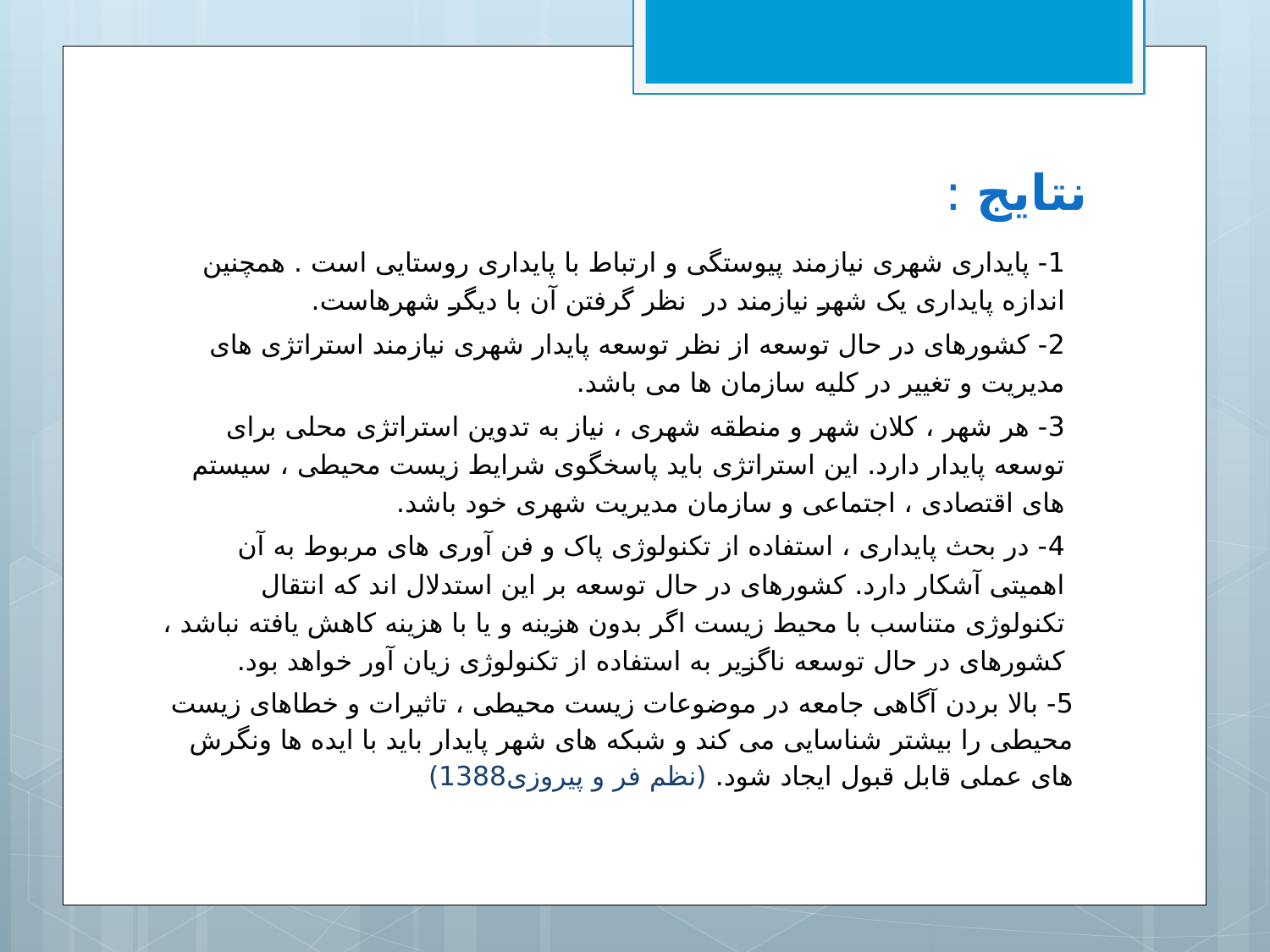

# نتایج :
1- پایداری شهری نیازمند پیوستگی و ارتباط با پایداری روستایی است . همچنین اندازه پایداری یک شهر نیازمند در  نظر گرفتن آن با دیگر شهرهاست.
2- کشورهای در حال توسعه از نظر توسعه پایدار شهری نیازمند استراتژی های مدیریت و تغییر در کلیه سازمان ها می باشد.
3- هر شهر ، کلان شهر و منطقه شهری ، نیاز به تدوین استراتژی محلی برای توسعه پایدار دارد. این استراتژی باید پاسخگوی شرایط زیست محیطی ، سیستم های اقتصادی ، اجتماعی و سازمان مدیریت شهری خود باشد.
4- در بحث پایداری ، استفاده از تکنولوژی پاک و فن آوری های مربوط به آن اهمیتی آشکار دارد. کشورهای در حال توسعه بر این استدلال اند که انتقال تکنولوژی متناسب با محیط زیست اگر بدون هزینه و یا با هزینه کاهش یافته نباشد ، کشورهای در حال توسعه ناگزیر به استفاده از تکنولوژی زیان آور خواهد بود.
5- بالا بردن آگاهی جامعه در موضوعات زیست محیطی ، تاثیرات و خطاهای زیست محیطی را بیشتر شناسایی می کند و شبکه های شهر پایدار باید با ایده ها ونگرش های عملی قابل قبول ایجاد شود. (نظم فر و پیروزی1388)